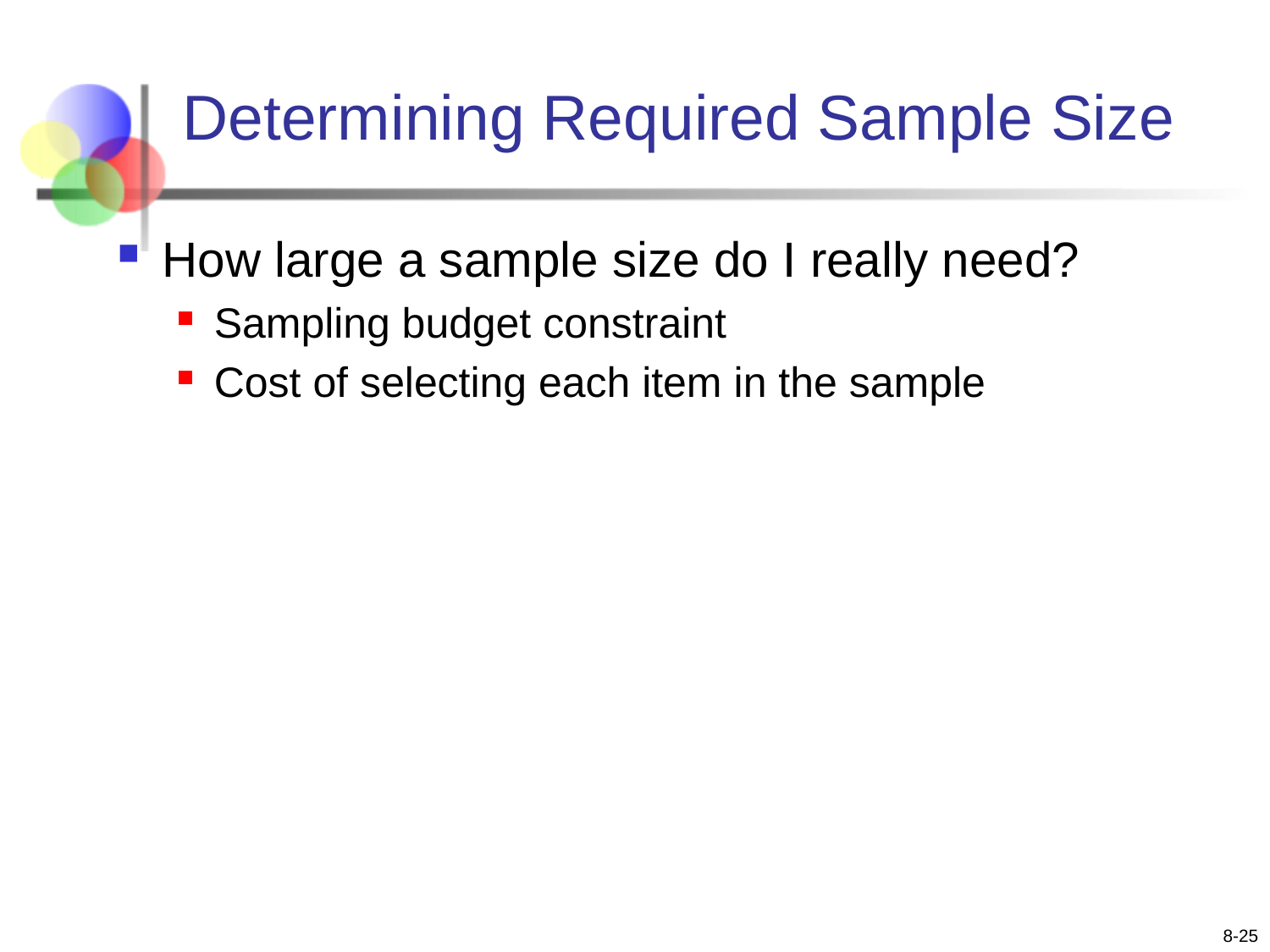

# Determining Required Sample Size
How large a sample size do I really need?
Sampling budget constraint
Cost of selecting each item in the sample

8-25